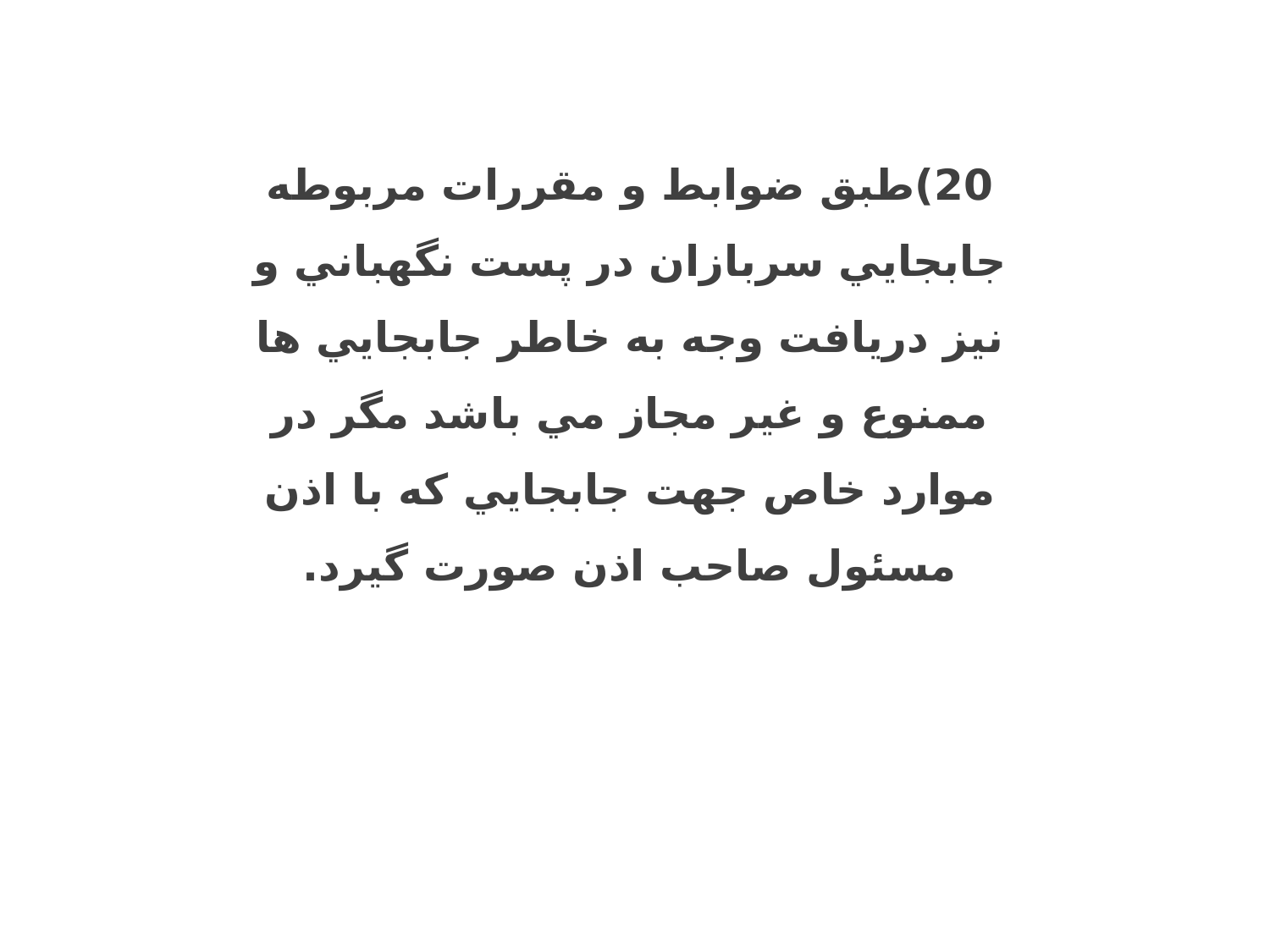

20)طبق ضوابط و مقررات مربوطه جابجايي سربازان در پست نگهباني و نيز دريافت وجه به خاطر جابجايي ها ممنوع و غير مجاز مي باشد مگر در موارد خاص جهت جابجايي كه با اذن مسئول صاحب اذن صورت گيرد.